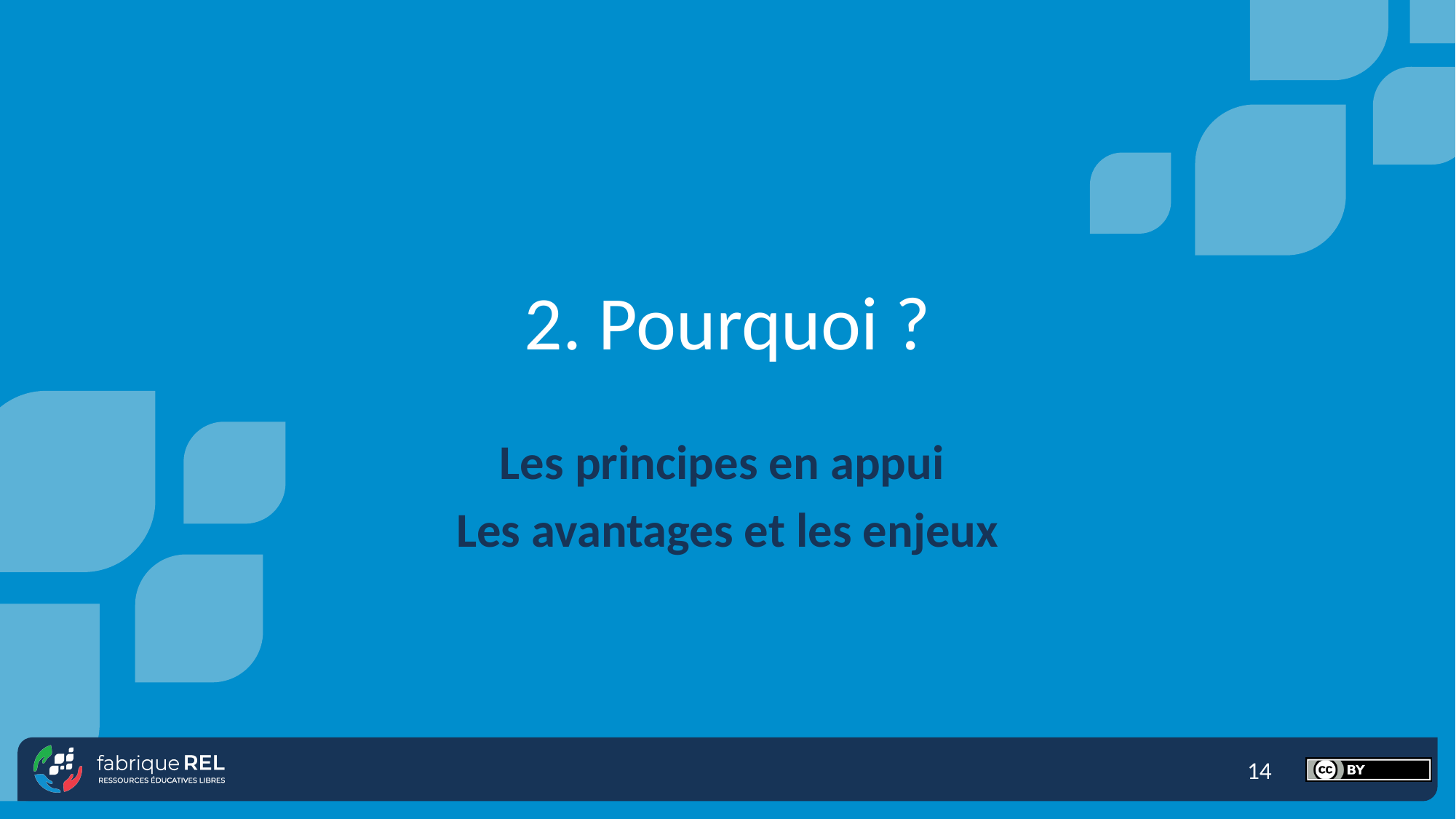

# 2. Pourquoi ?
Les principes en appui
Les avantages et les enjeux
14